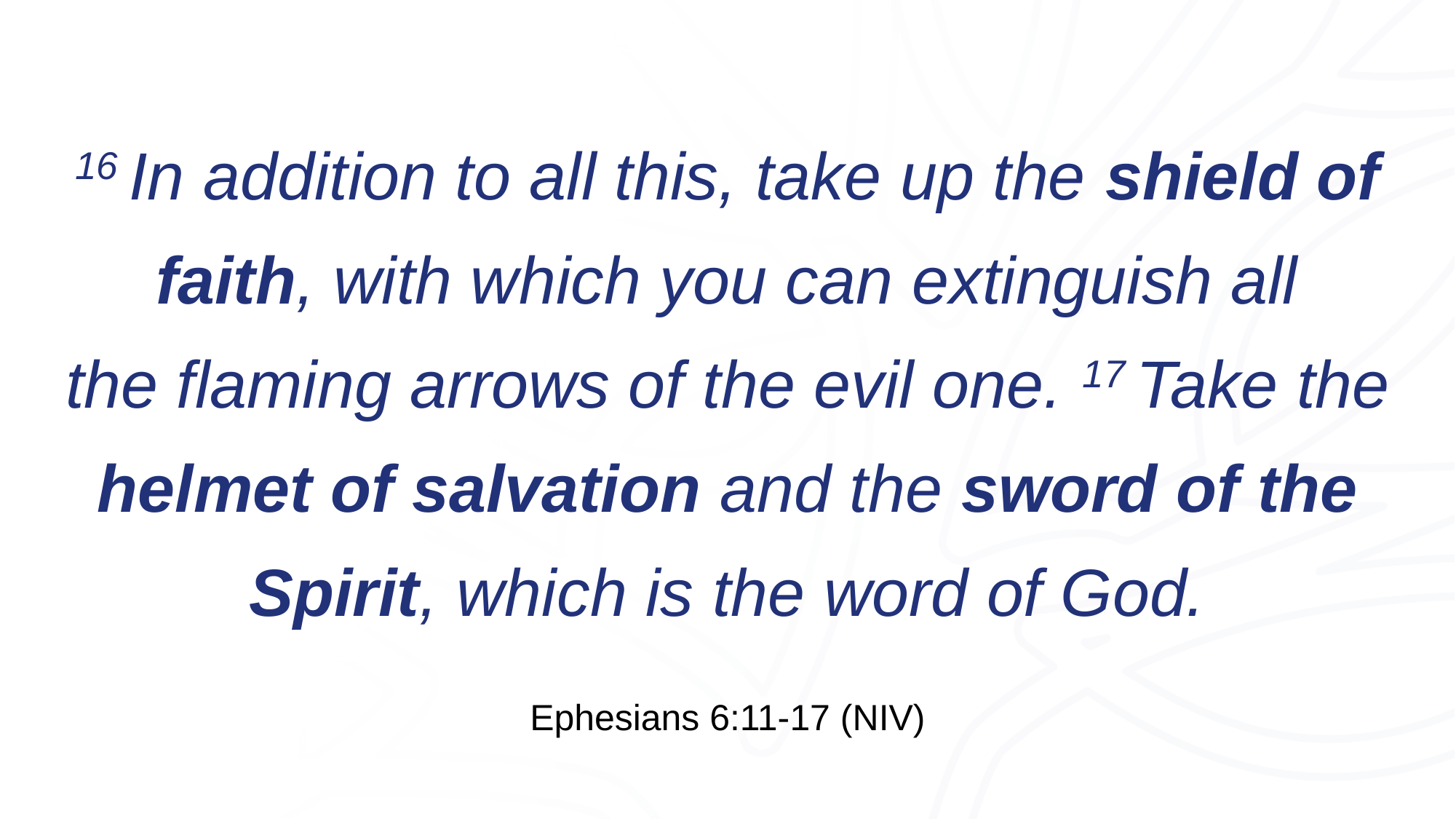

# 16 In addition to all this, take up the shield of faith, with which you can extinguish all the flaming arrows of the evil one. 17 Take the helmet of salvation and the sword of the Spirit, which is the word of God.
Ephesians 6:11-17 (NIV)